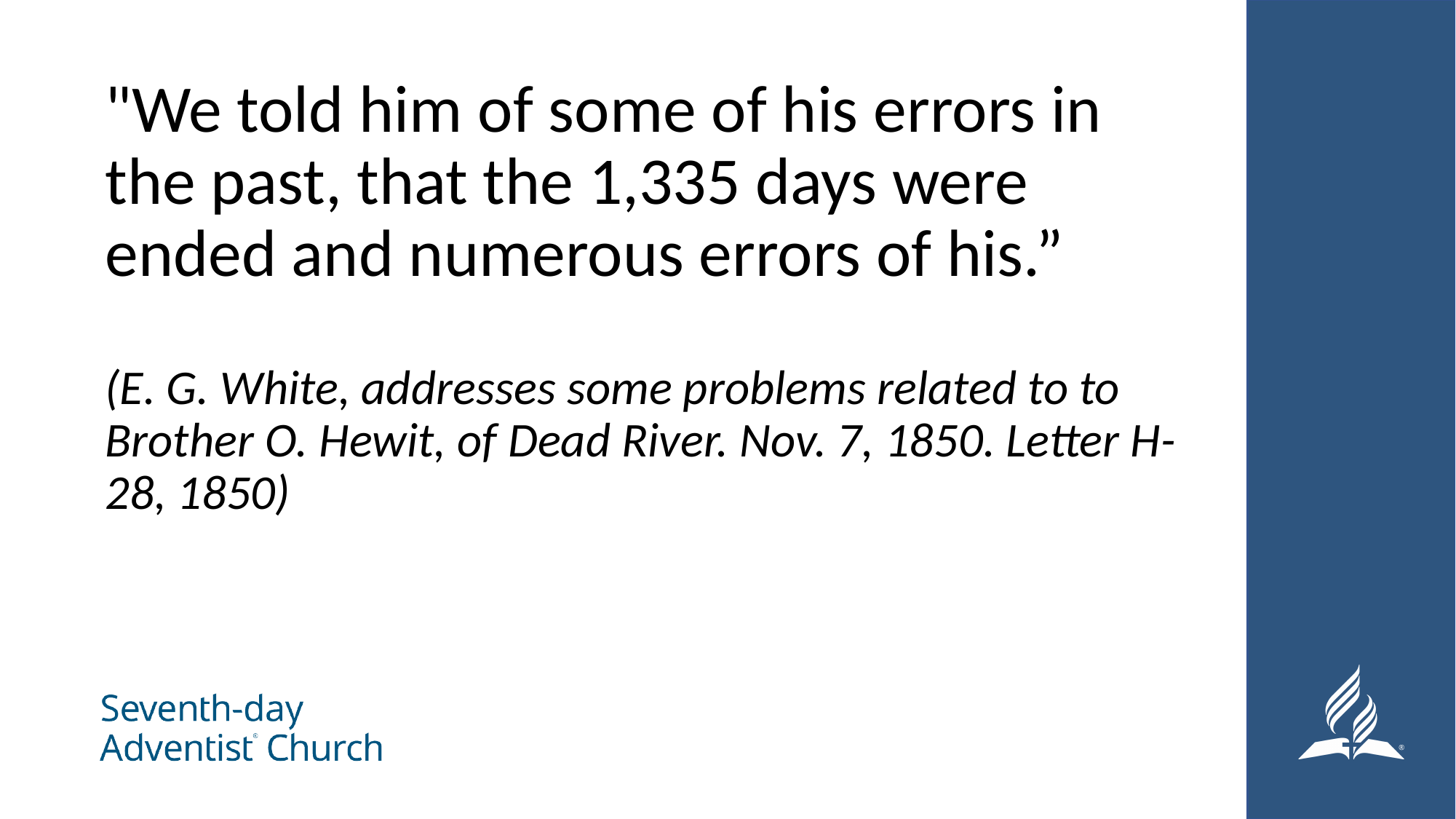

# "We told him of some of his errors in the past, that the 1,335 days were ended and numerous errors of his.” (E. G. White, addresses some problems related to to Brother O. Hewit, of Dead River. Nov. 7, 1850. Letter H-28, 1850)